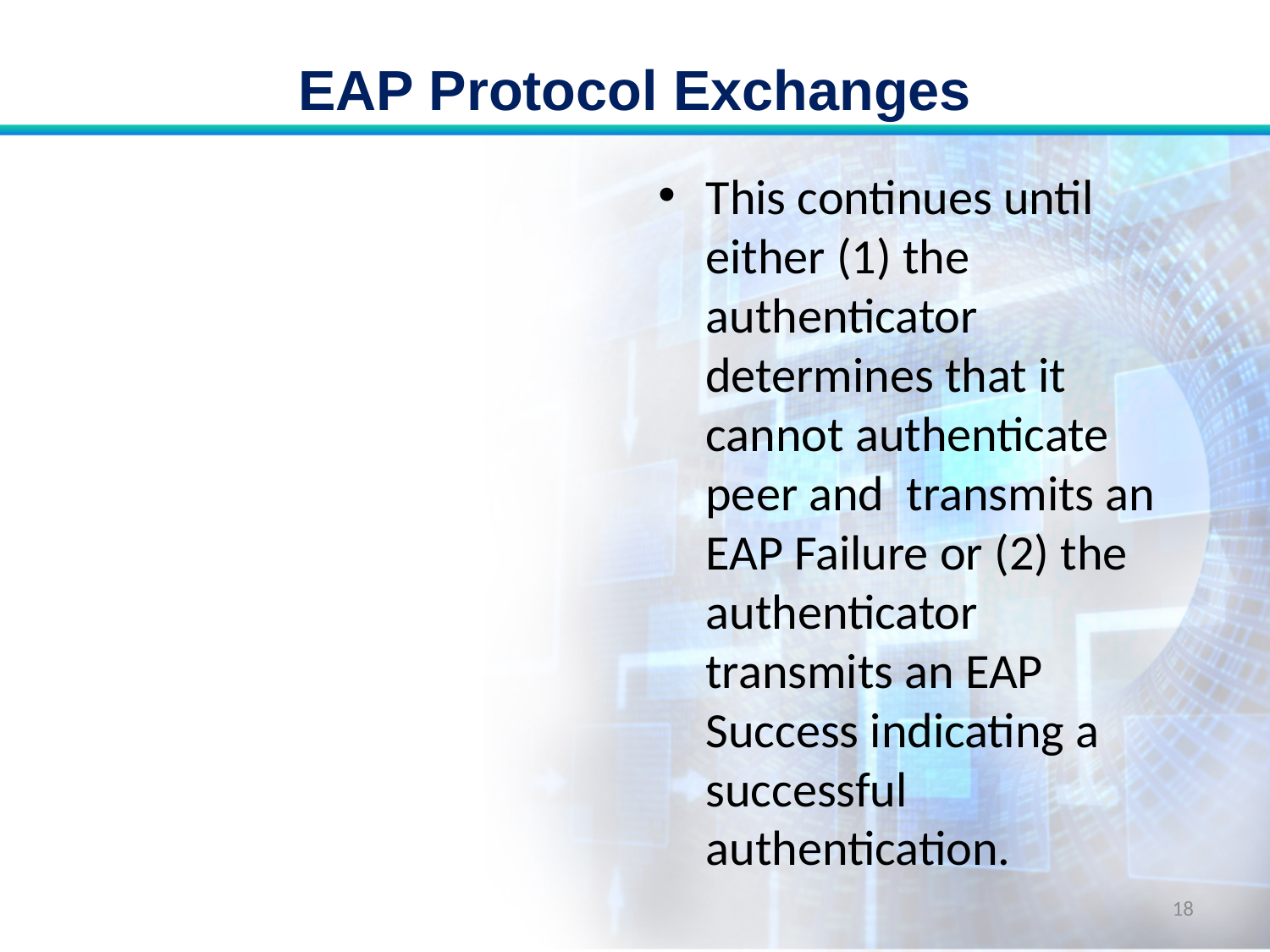

# EAP Protocol Exchanges
This continues until either (1) the authenticator determines that it cannot authenticate peer and  transmits an EAP Failure or (2) the authenticator transmits an EAP Success indicating a successful  authentication.
18